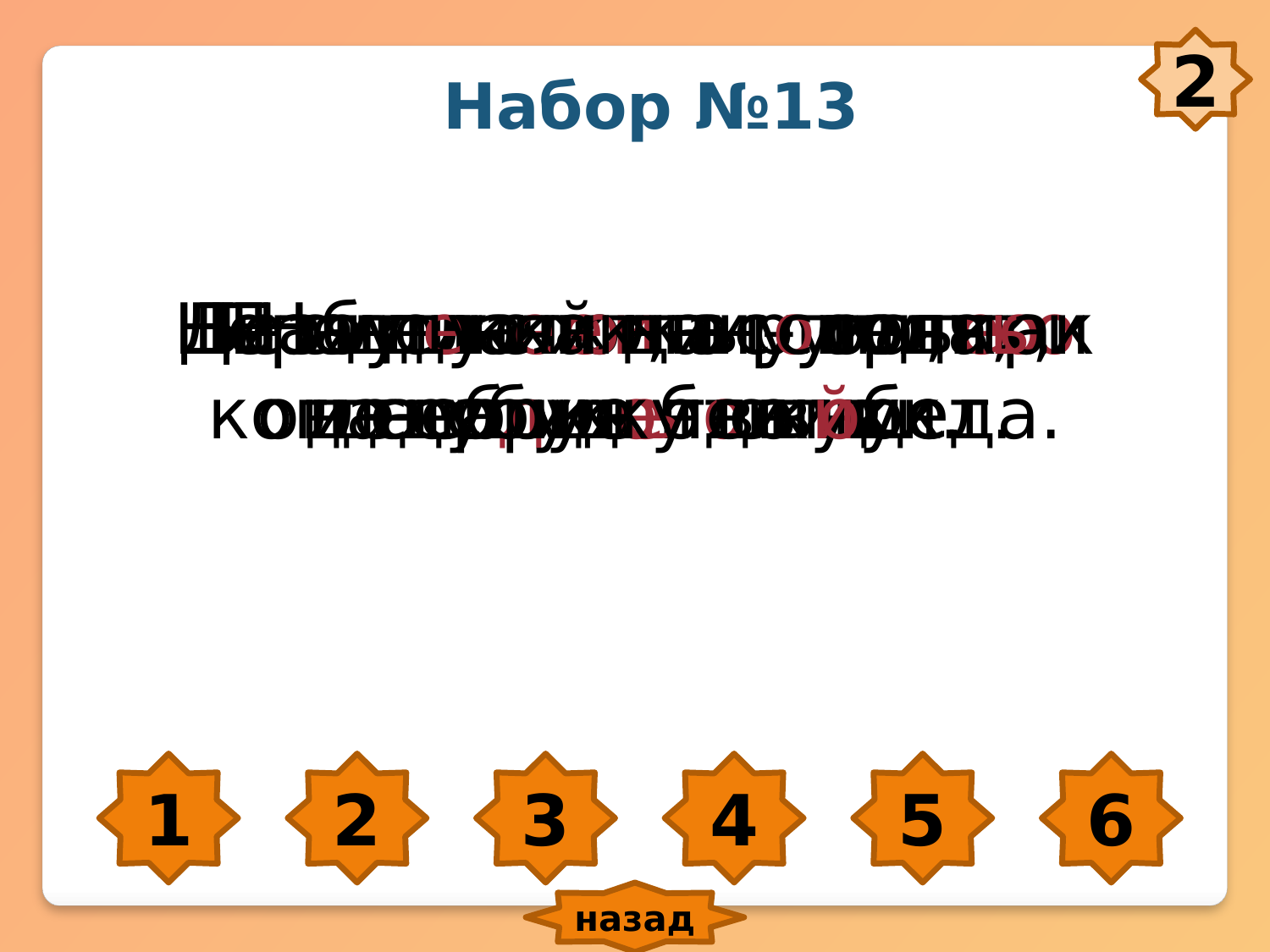

2
Набор №13
Без дела жить – только небо коптить.
Дитя плачет, а у матери сердце болит.
Бабушке один только дедушка не внук.
Не сиди сложа руки, так и не будет скуки.
Не пеняй на соседа, когда спишь до обеда.
Правду как ни спрячь, она наружу выйдет.
1
2
3
4
5
6
назад